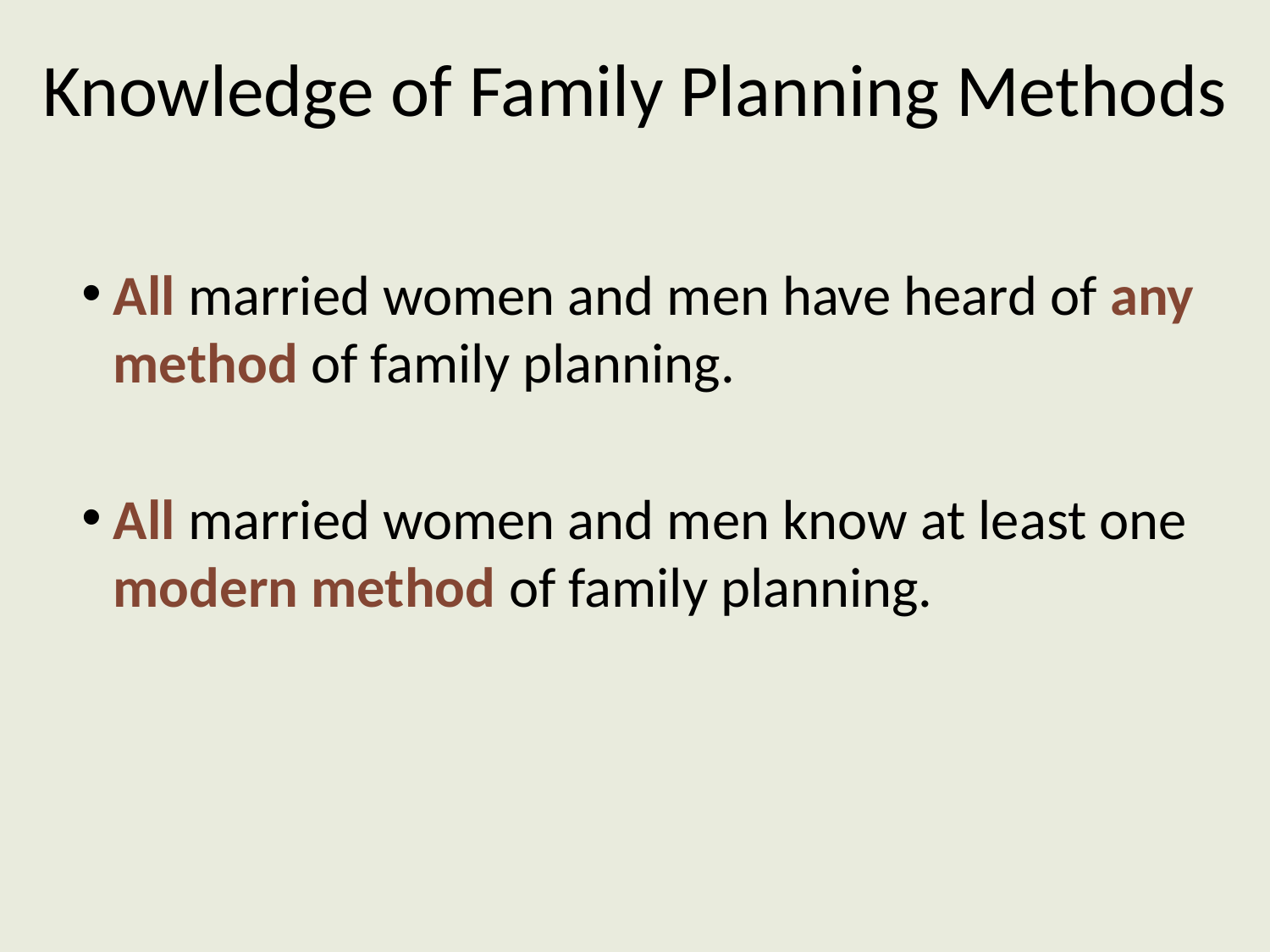

# Knowledge of Family Planning Methods
All married women and men have heard of any method of family planning.

All married women and men know at least one modern method of family planning.